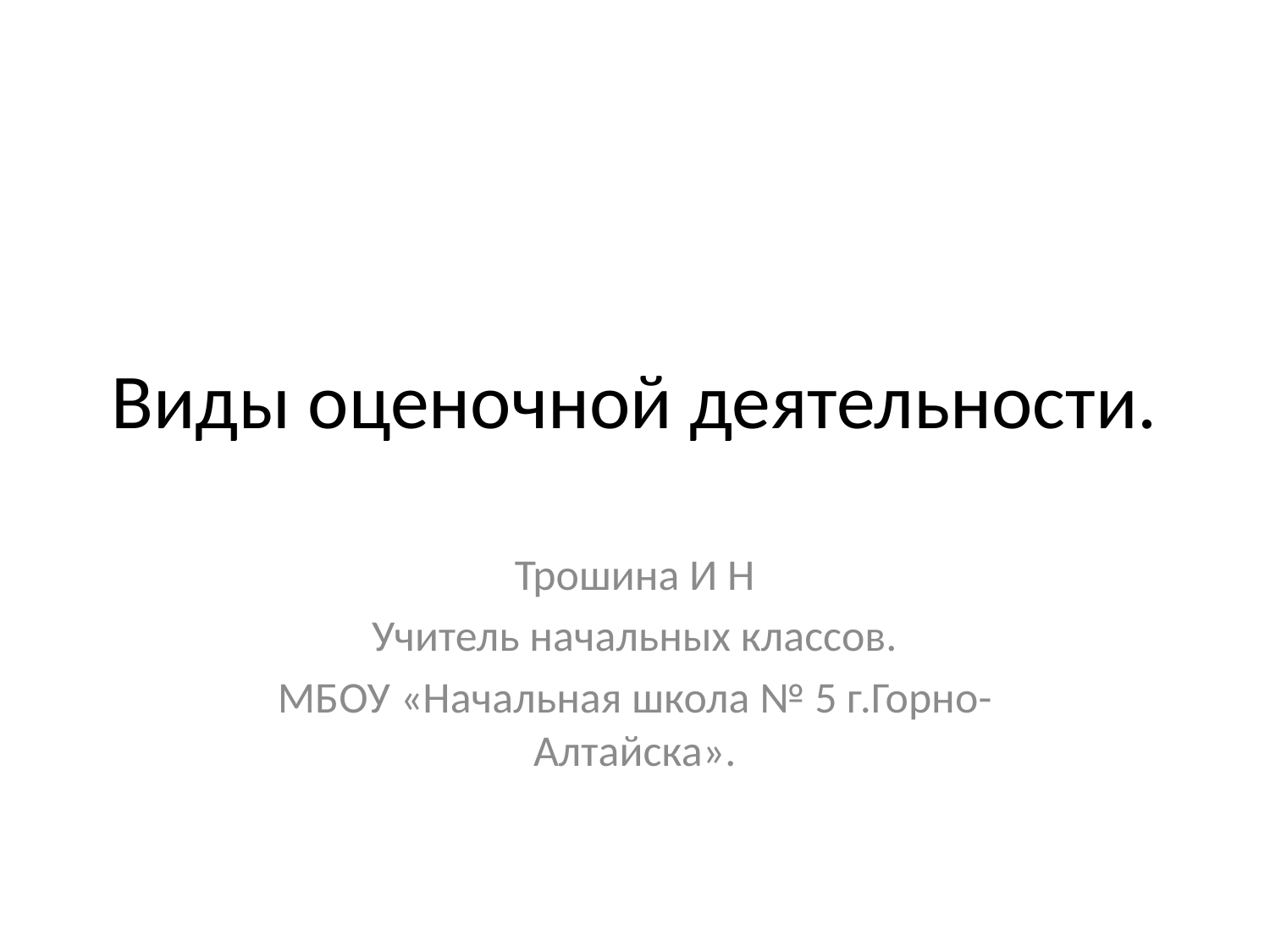

# Виды оценочной деятельности.
Трошина И Н
Учитель начальных классов.
МБОУ «Начальная школа № 5 г.Горно-Алтайска».